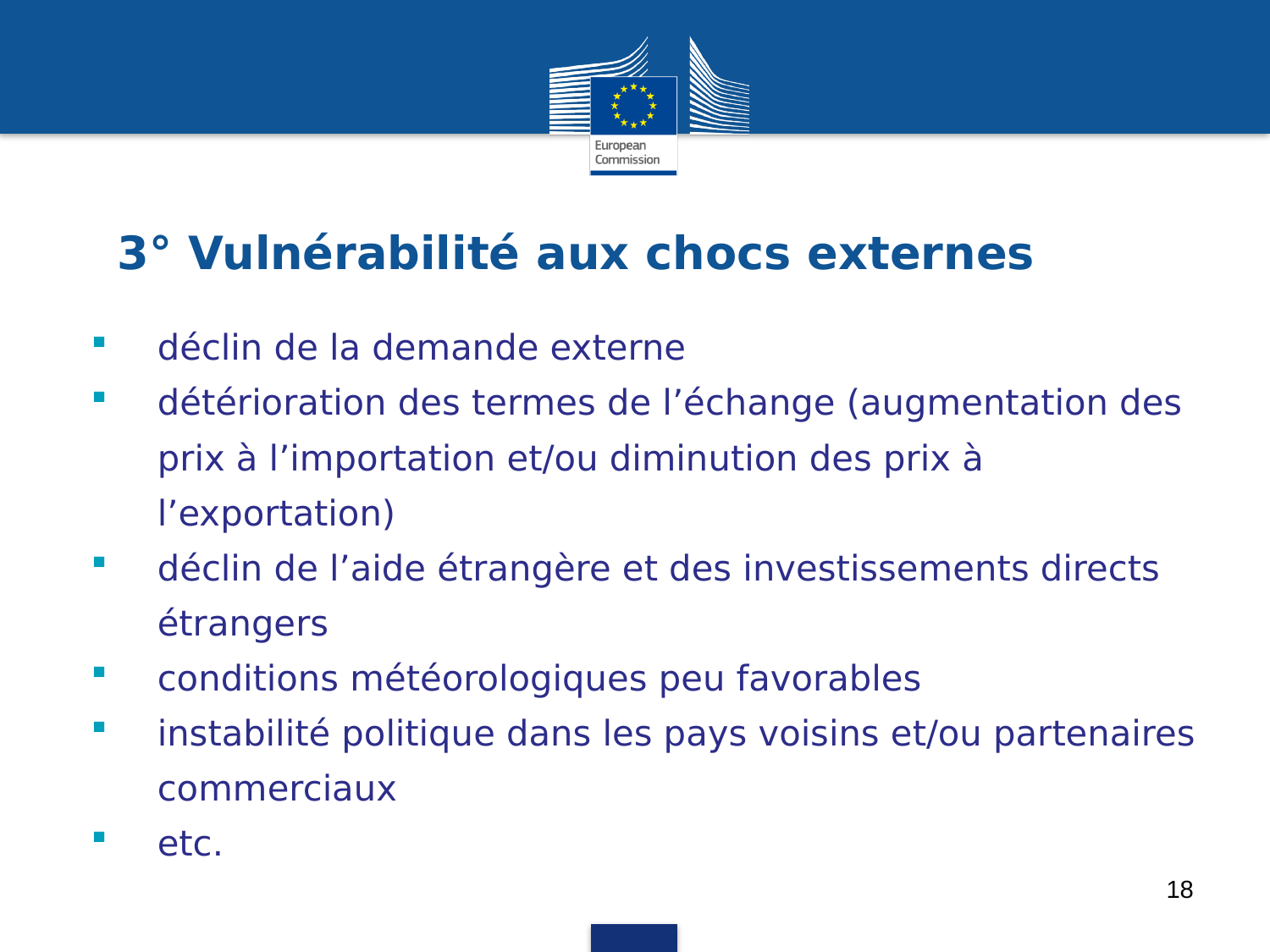

# 3° Vulnérabilité aux chocs externes
déclin de la demande externe
détérioration des termes de l’échange (augmentation des prix à l’importation et/ou diminution des prix à l’exportation)
déclin de l’aide étrangère et des investissements directs étrangers
conditions météorologiques peu favorables
instabilité politique dans les pays voisins et/ou partenaires commerciaux
etc.

18